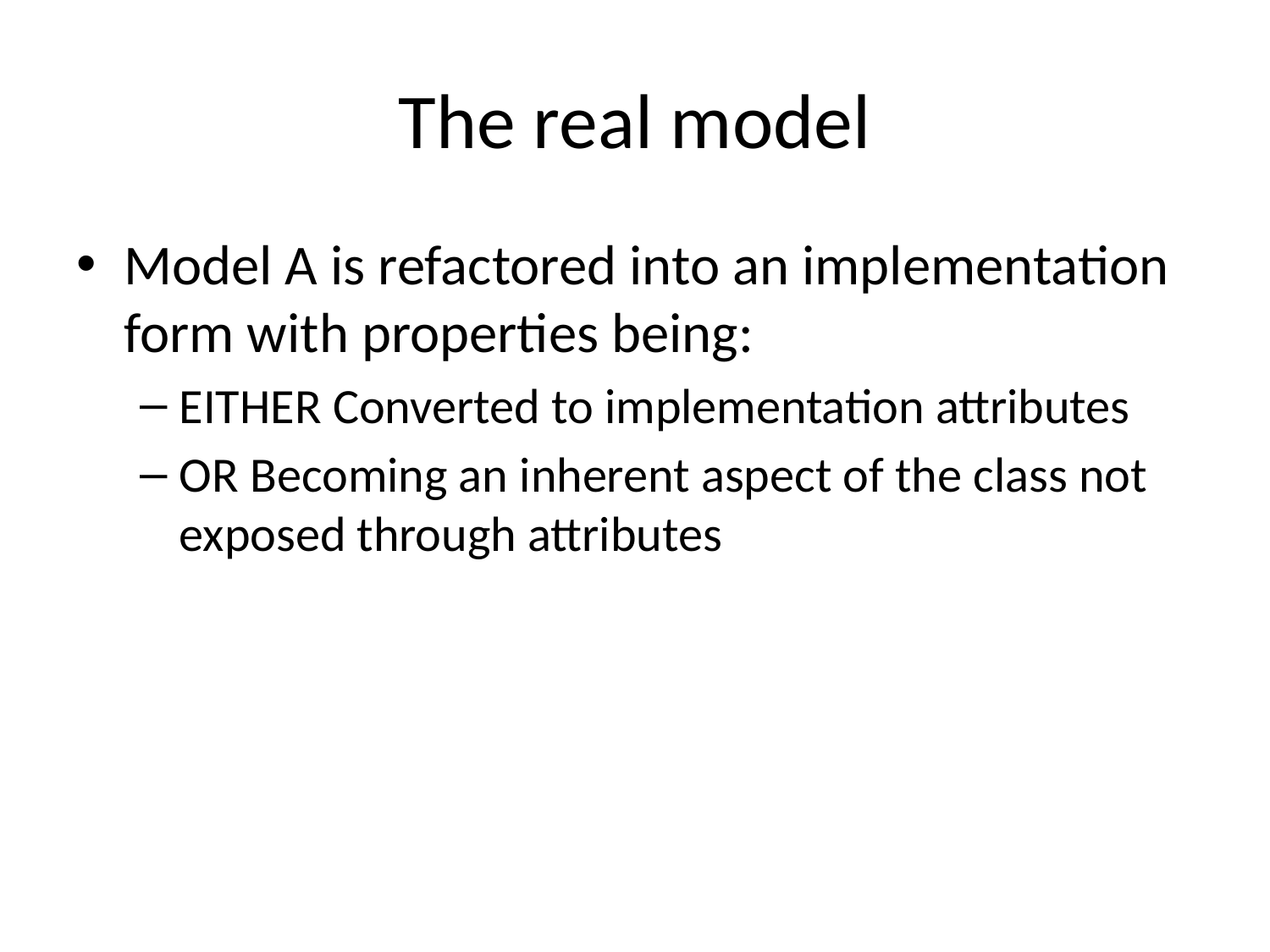

# The real model
Model A is refactored into an implementation form with properties being:
EITHER Converted to implementation attributes
OR Becoming an inherent aspect of the class not exposed through attributes